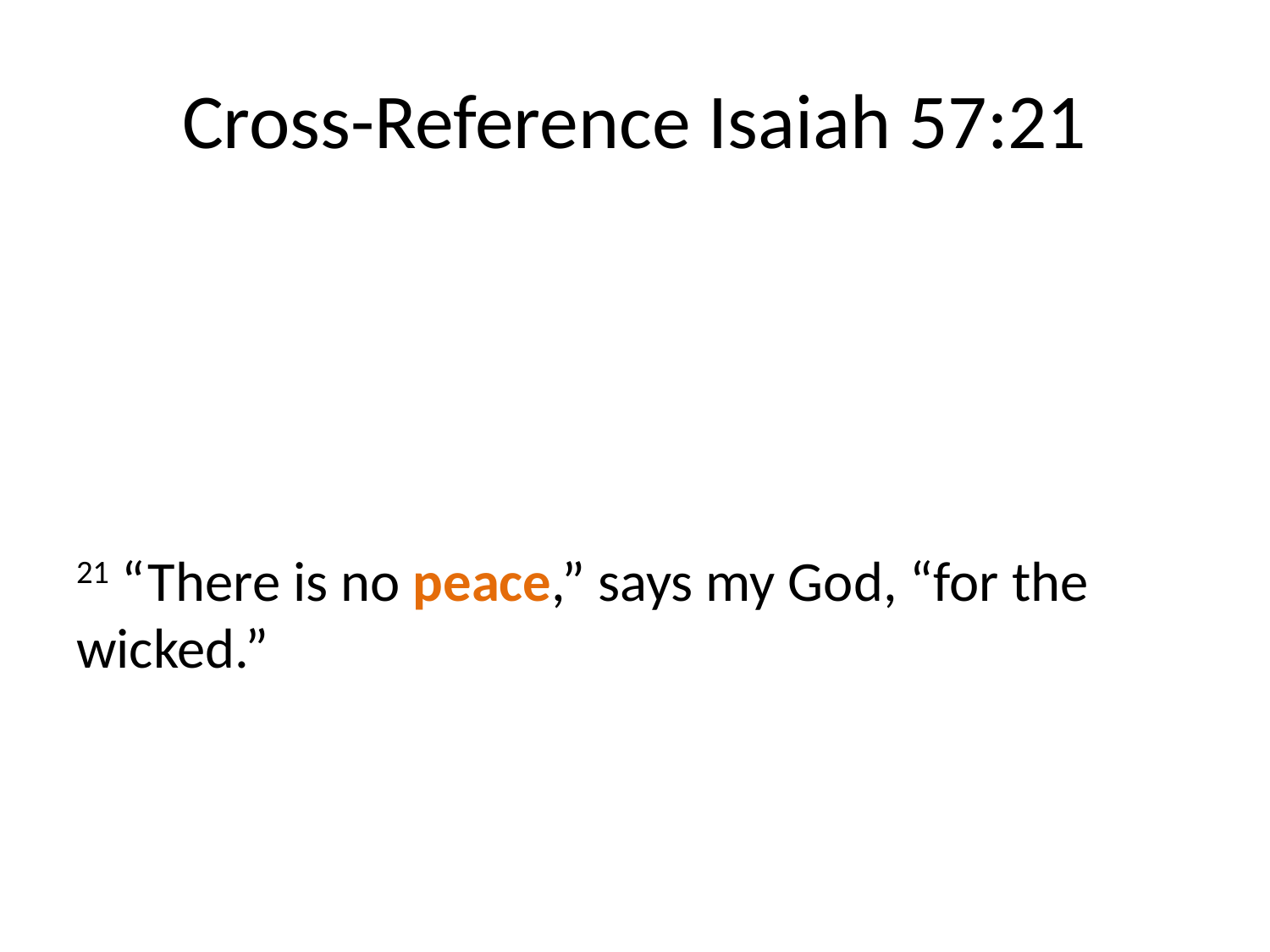

# Cross-Reference Isaiah 57:21

21 “There is no peace,” says my God, “for the wicked.”